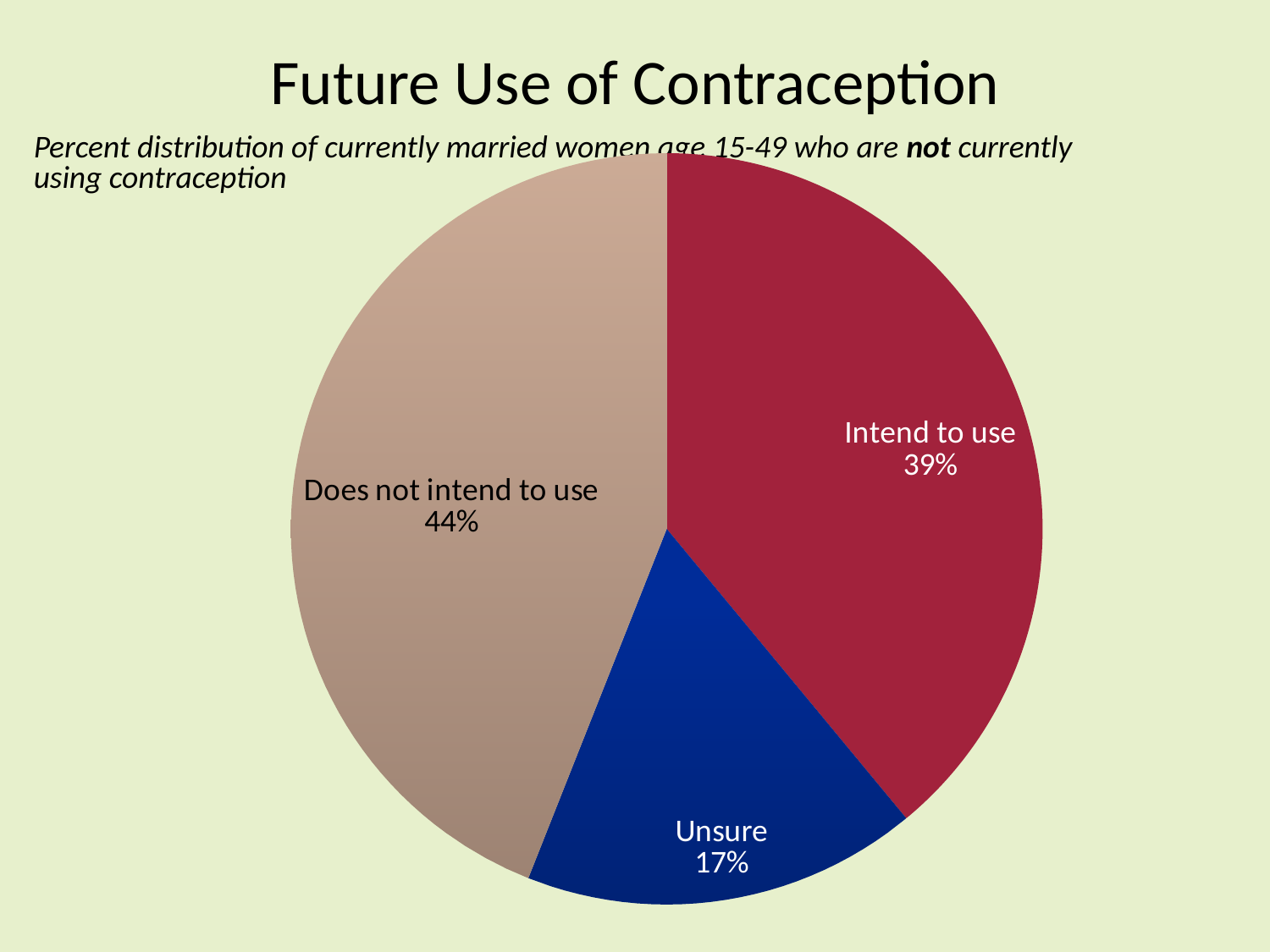

# Future Use of Contraception
Percent distribution of currently married women age 15-49 who are not currently
using contraception

### Chart

| Category | Sales |
|---|---|
| Intend to use | 39.0 |
| Unsure | 17.0 |
| Does not intend to use | 44.0 |